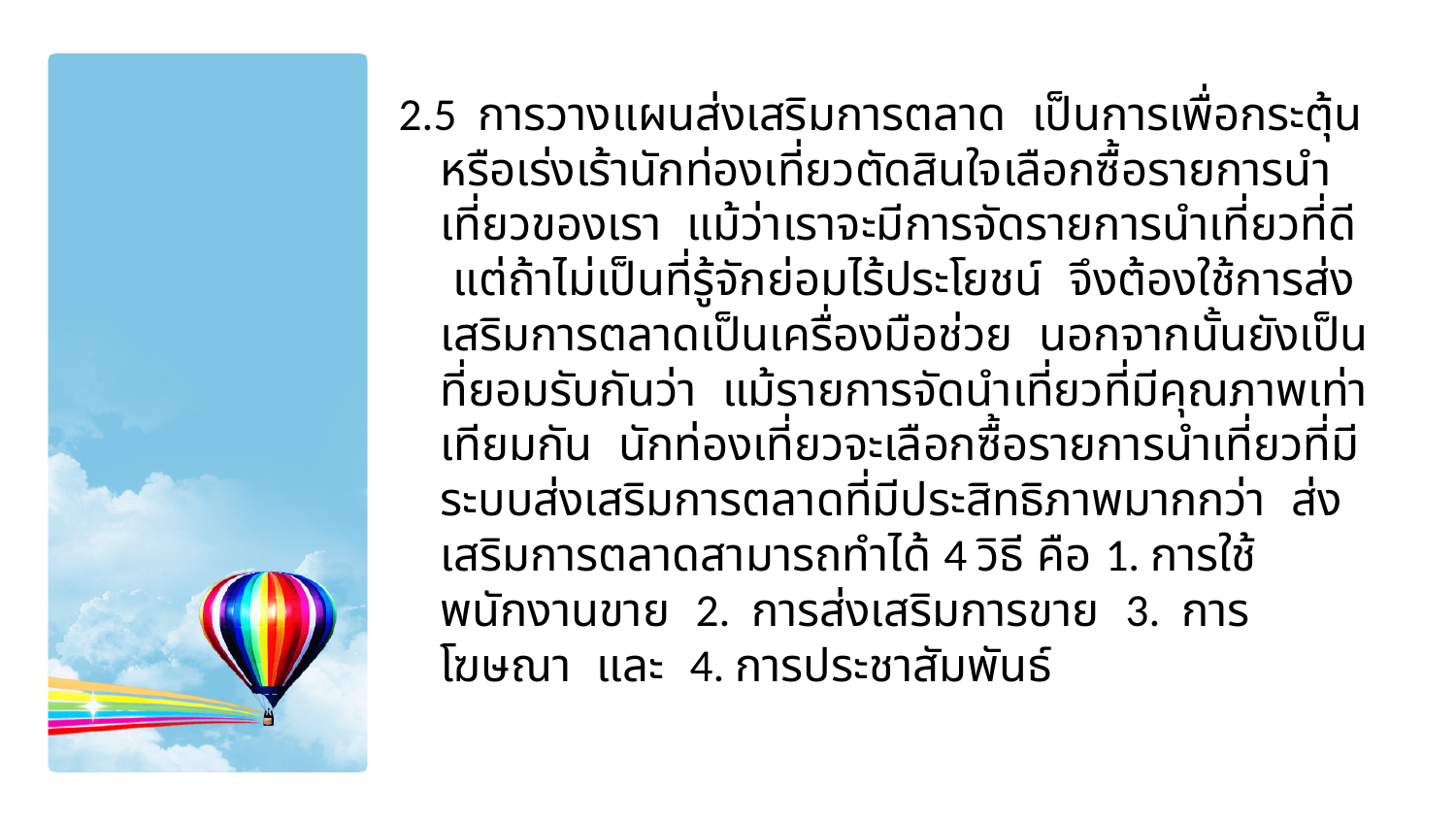

2.5  การวางแผนส่งเสริมการตลาด  เป็นการเพื่อกระตุ้นหรือเร่งเร้านักท่องเที่ยวตัดสินใจเลือกซื้อรายการนำเที่ยวของเรา  แม้ว่าเราจะมีการจัดรายการนำเที่ยวที่ดี  แต่ถ้าไม่เป็นที่รู้จักย่อมไร้ประโยชน์  จึงต้องใช้การส่งเสริมการตลาดเป็นเครื่องมือช่วย  นอกจากนั้นยังเป็นที่ยอมรับกันว่า  แม้รายการจัดนำเที่ยวที่มีคุณภาพเท่าเทียมกัน  นักท่องเที่ยวจะเลือกซื้อรายการนำเที่ยวที่มีระบบส่งเสริมการตลาดที่มีประสิทธิภาพมากกว่า  ส่งเสริมการตลาดสามารถทำได้ 4 วิธี คือ 1. การใช้พนักงานขาย  2.  การส่งเสริมการขาย  3.  การโฆษณา  และ  4. การประชาสัมพันธ์
#